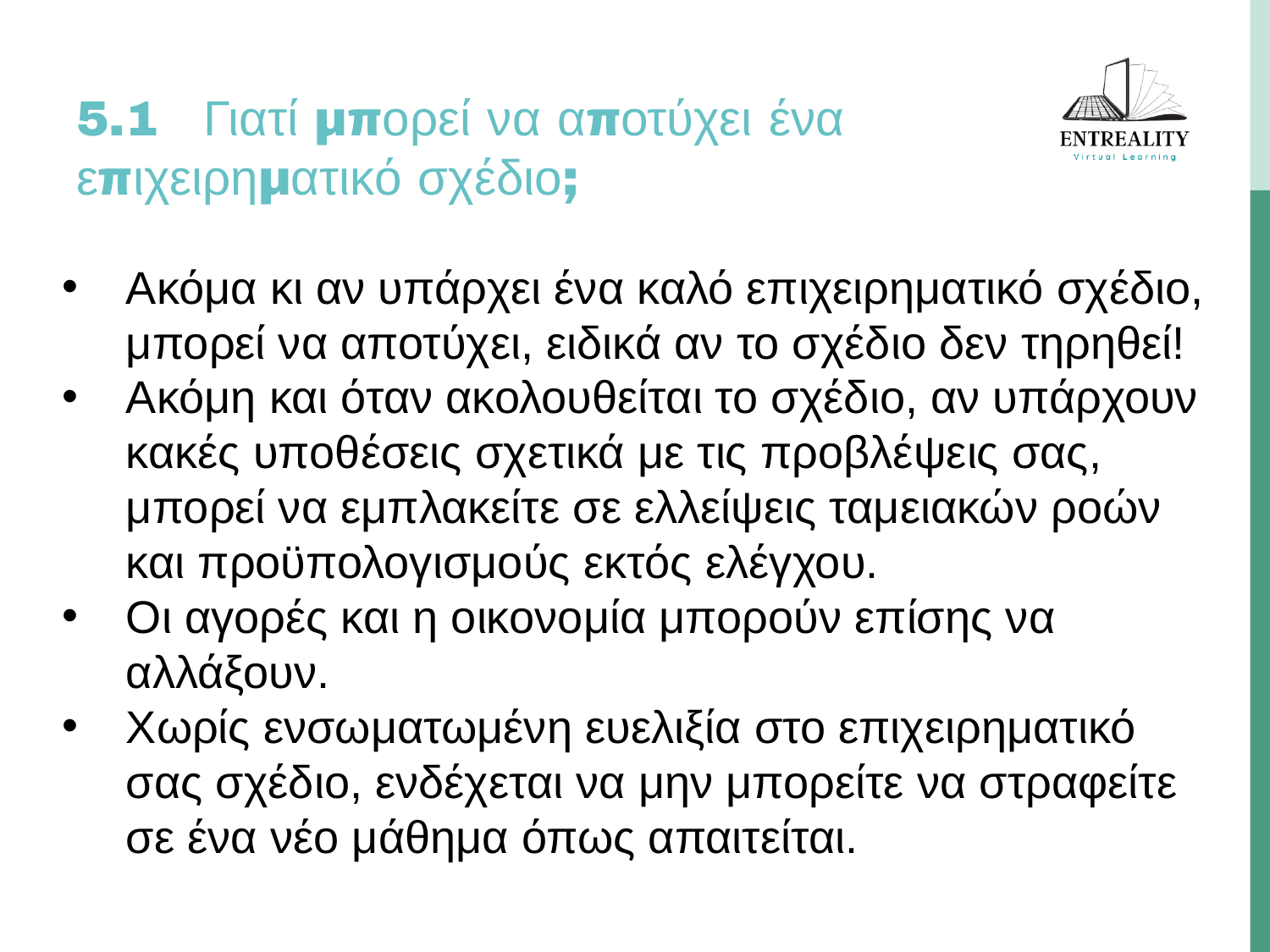

# 5.1	Γιατί μπορεί να αποτύχει ένα επιχειρηματικό σχέδιο;
Ακόμα κι αν υπάρχει ένα καλό επιχειρηματικό σχέδιο, μπορεί να αποτύχει, ειδικά αν το σχέδιο δεν τηρηθεί!
Ακόμη και όταν ακολουθείται το σχέδιο, αν υπάρχουν κακές υποθέσεις σχετικά με τις προβλέψεις σας, μπορεί να εμπλακείτε σε ελλείψεις ταμειακών ροών και προϋπολογισμούς εκτός ελέγχου.
Οι αγορές και η οικονομία μπορούν επίσης να αλλάξουν.
Χωρίς ενσωματωμένη ευελιξία στο επιχειρηματικό σας σχέδιο, ενδέχεται να μην μπορείτε να στραφείτε σε ένα νέο μάθημα όπως απαιτείται.